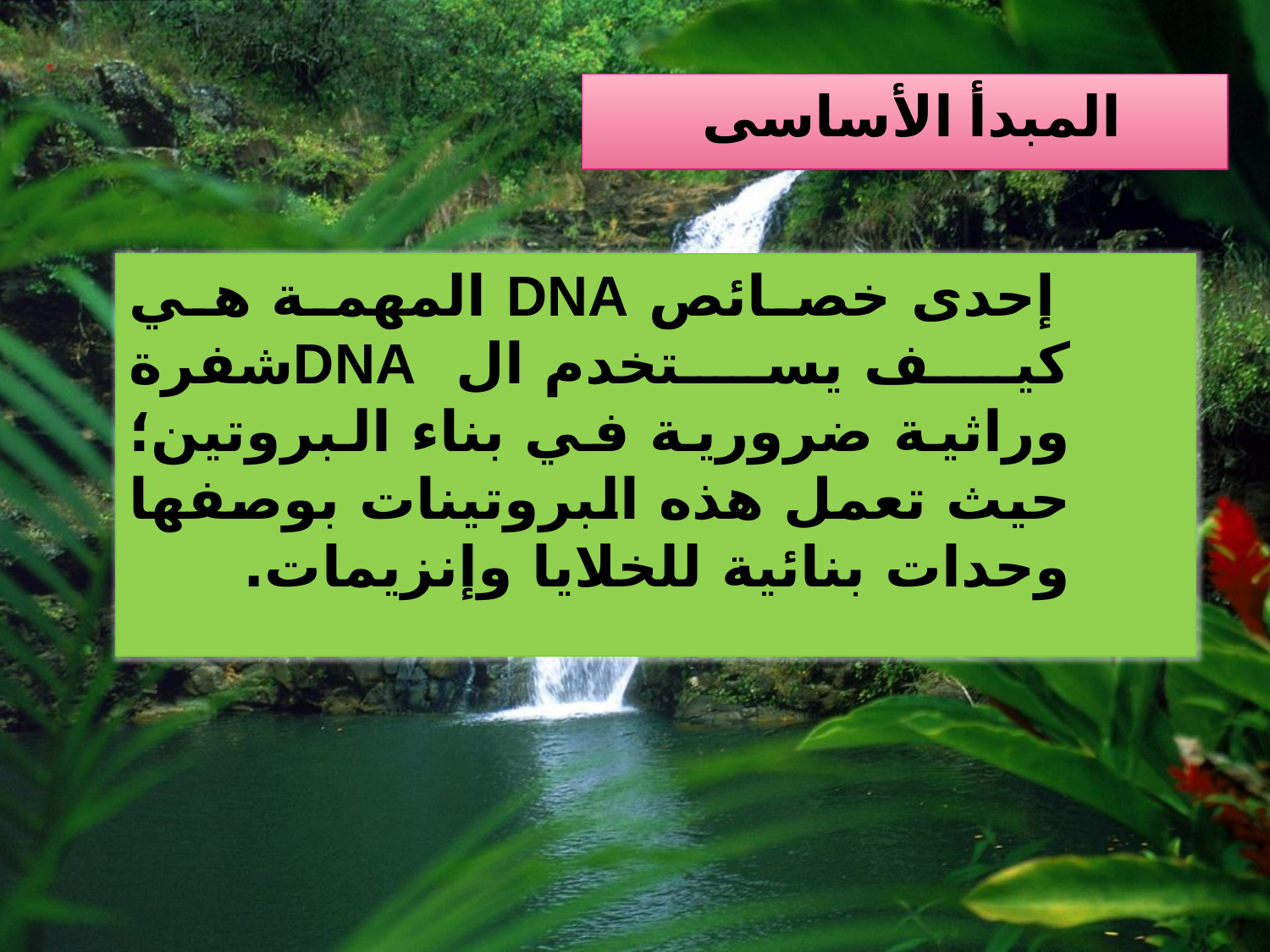

# المبدأ الأساسى
      إحدى خصائص DNA المهمة هي كيف يستخدم ال  DNAشفرة وراثية ضرورية في بناء البروتين؛ حيث تعمل هذه البروتينات بوصفها وحدات بنائية للخلايا وإنزيمات.